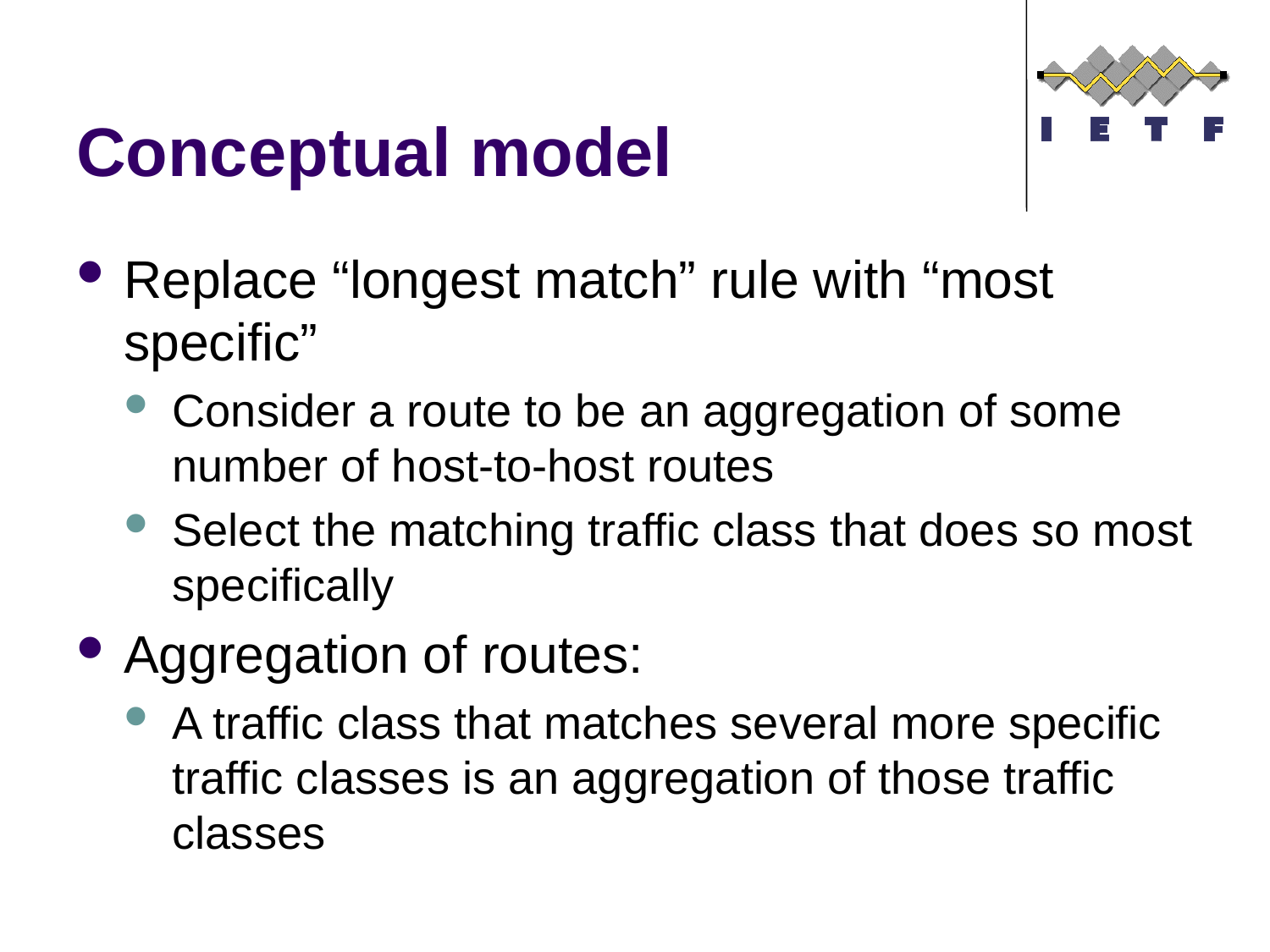

# Conceptual model
Replace “longest match” rule with “most specific”
Consider a route to be an aggregation of some number of host-to-host routes
Select the matching traffic class that does so most specifically
Aggregation of routes:
A traffic class that matches several more specific traffic classes is an aggregation of those traffic classes